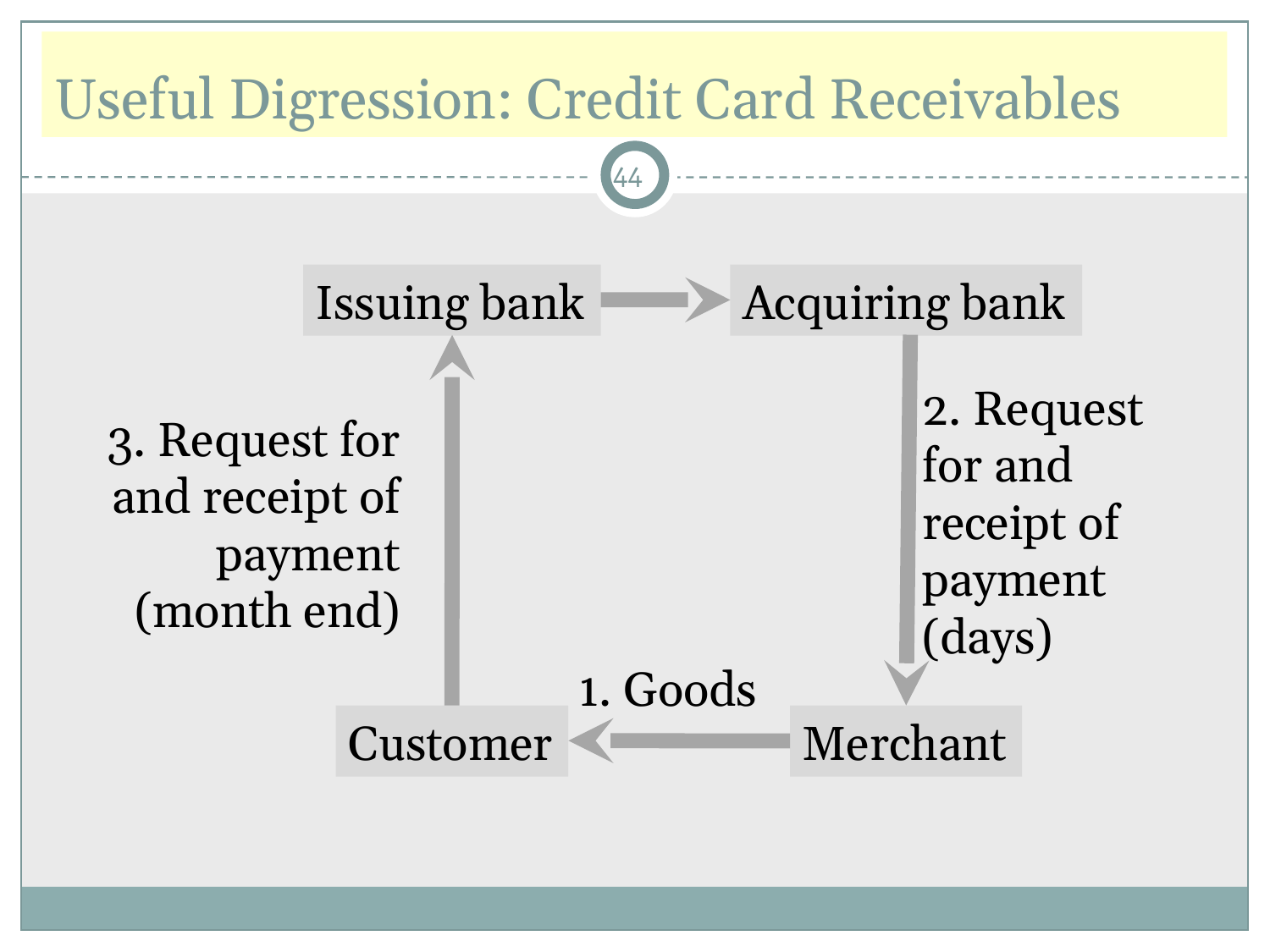

# Useful Digression: Credit Card Receivables

44

Issuing bank
Acquiring bank

2. Request for and receipt of payment (days)
3. Request for and receipt of payment (month end)
1. Goods
Customer
Merchant